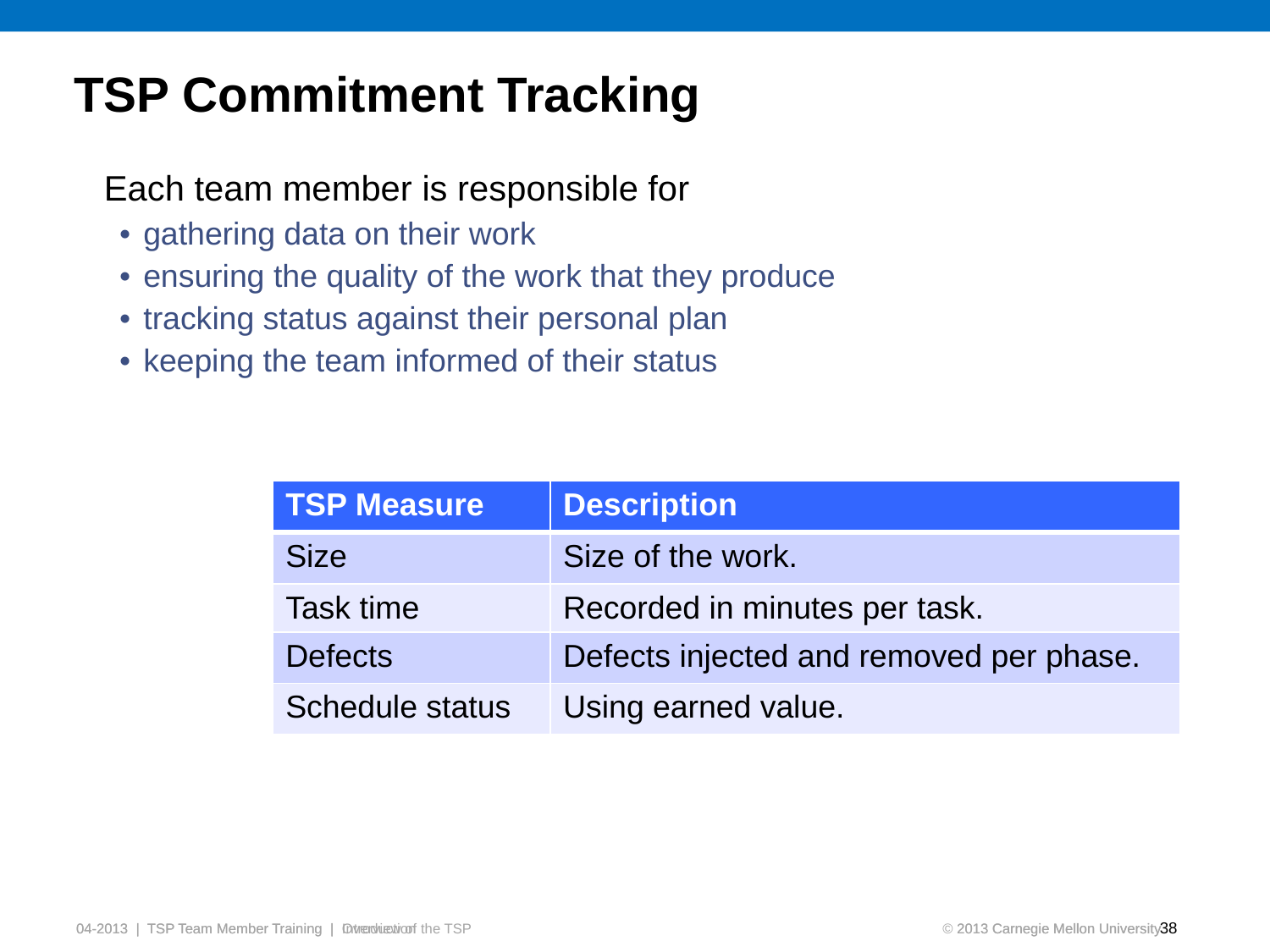

# TSP Commitment Tracking
Each team member is responsible for
gathering data on their work
ensuring the quality of the work that they produce
tracking status against their personal plan
keeping the team informed of their status
| TSP Measure | Description |
| --- | --- |
| Size | Size of the work. |
| Task time | Recorded in minutes per task. |
| Defects | Defects injected and removed per phase. |
| Schedule status | Using earned value. |